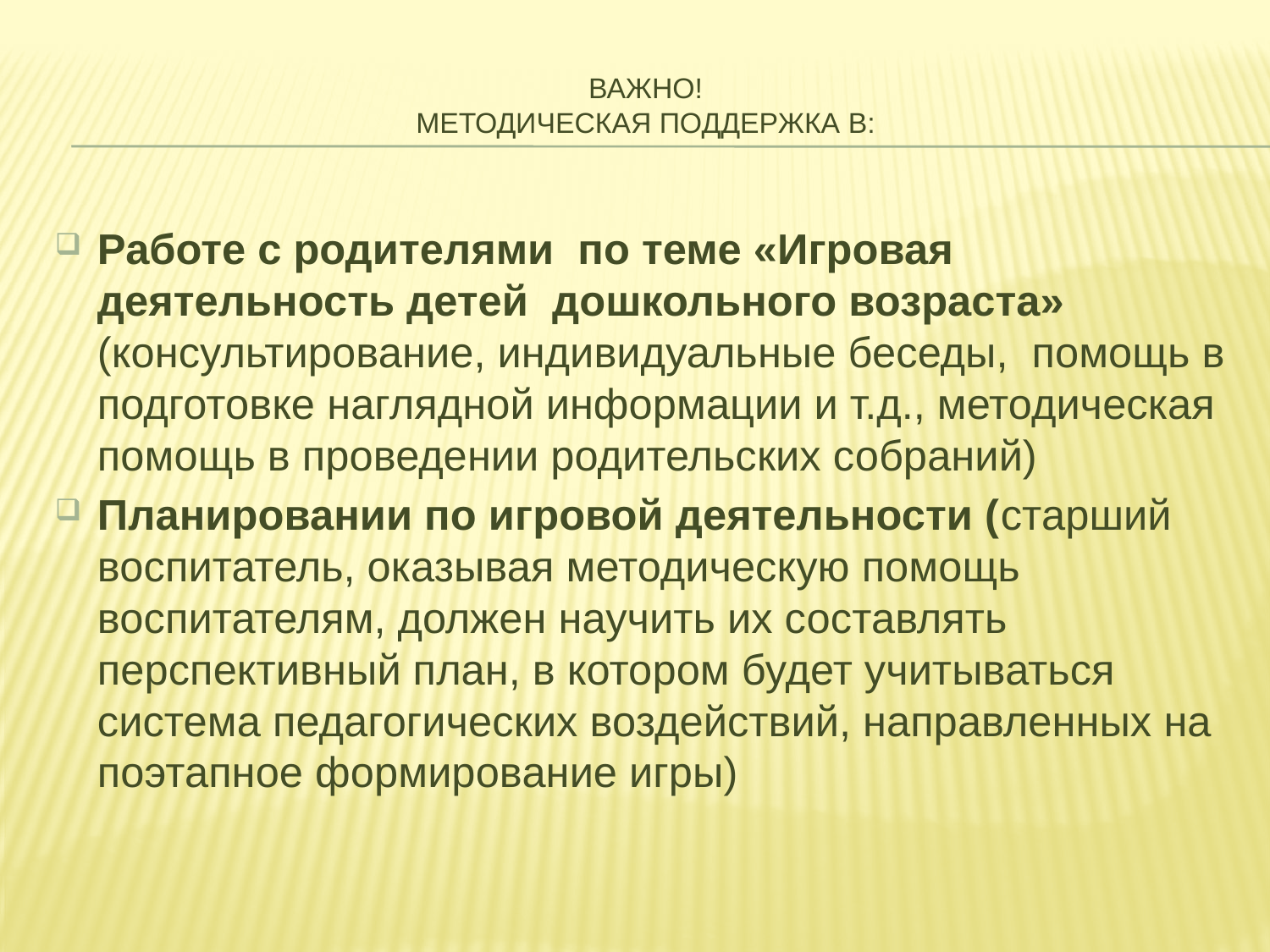

# Важно! Методическая поддержка в:
Работе с родителями  по теме «Игровая деятельность детей  дошкольного возраста» (консультирование, индивидуальные беседы,  помощь в подготовке наглядной информации и т.д., методическая помощь в проведении родительских собраний)
Планировании по игровой деятельности (старший воспитатель, оказывая методическую помощь воспитателям, должен научить их составлять перспективный план, в котором будет учитываться система педагогических воздействий, направленных на поэтапное формирование игры)